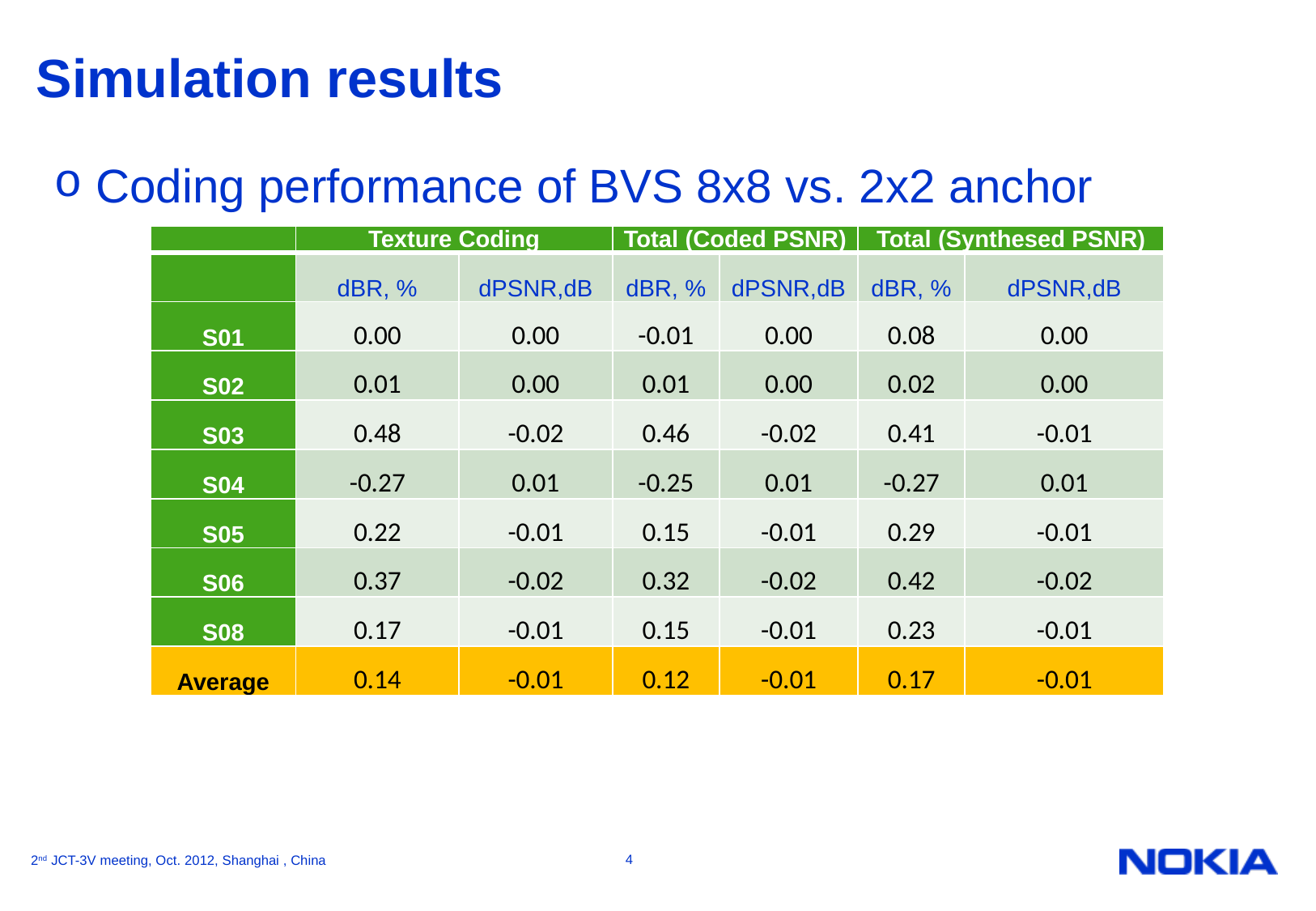

# Simulation results
 Coding performance of BVS 8x8 vs. 2x2 anchor
|  | Texture Coding |  | Total (Coded PSNR) |  | Total (Synthesed PSNR) |  |
| --- | --- | --- | --- | --- | --- | --- |
|  | dBR, % | dPSNR,dB | dBR, % | dPSNR,dB | dBR, % | dPSNR,dB |
| S01 | 0.00 | 0.00 | -0.01 | 0.00 | 0.08 | 0.00 |
| S02 | 0.01 | 0.00 | 0.01 | 0.00 | 0.02 | 0.00 |
| S03 | 0.48 | -0.02 | 0.46 | -0.02 | 0.41 | -0.01 |
| S04 | -0.27 | 0.01 | -0.25 | 0.01 | -0.27 | 0.01 |
| S05 | 0.22 | -0.01 | 0.15 | -0.01 | 0.29 | -0.01 |
| S06 | 0.37 | -0.02 | 0.32 | -0.02 | 0.42 | -0.02 |
| S08 | 0.17 | -0.01 | 0.15 | -0.01 | 0.23 | -0.01 |
| Average | 0.14 | -0.01 | 0.12 | -0.01 | 0.17 | -0.01 |